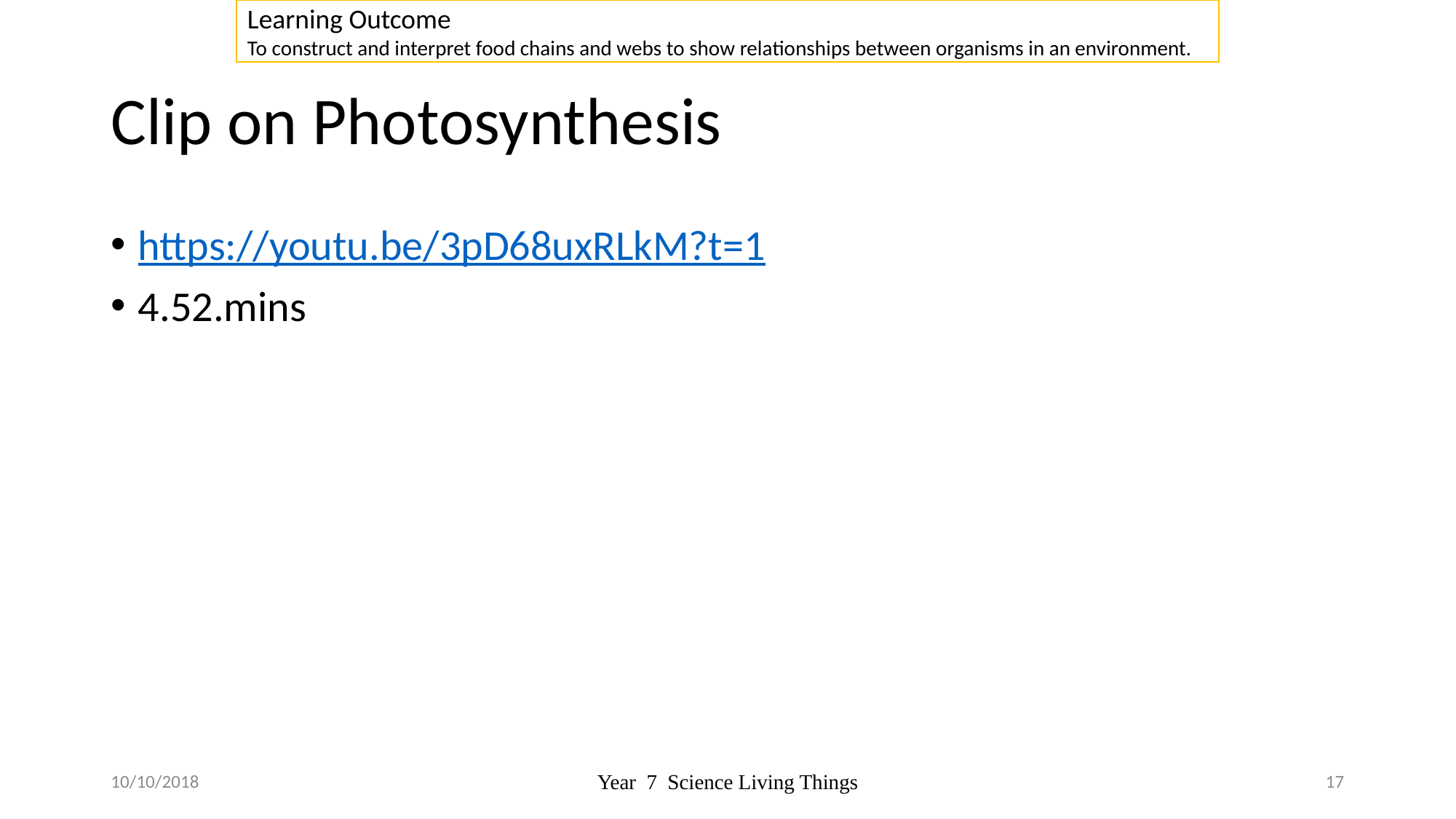

Learning Outcome
To construct and interpret food chains and webs to show relationships between organisms in an environment.
# Clip on Photosynthesis
https://youtu.be/3pD68uxRLkM?t=1
4.52.mins
10/10/2018
Year  7  Science Living Things
17